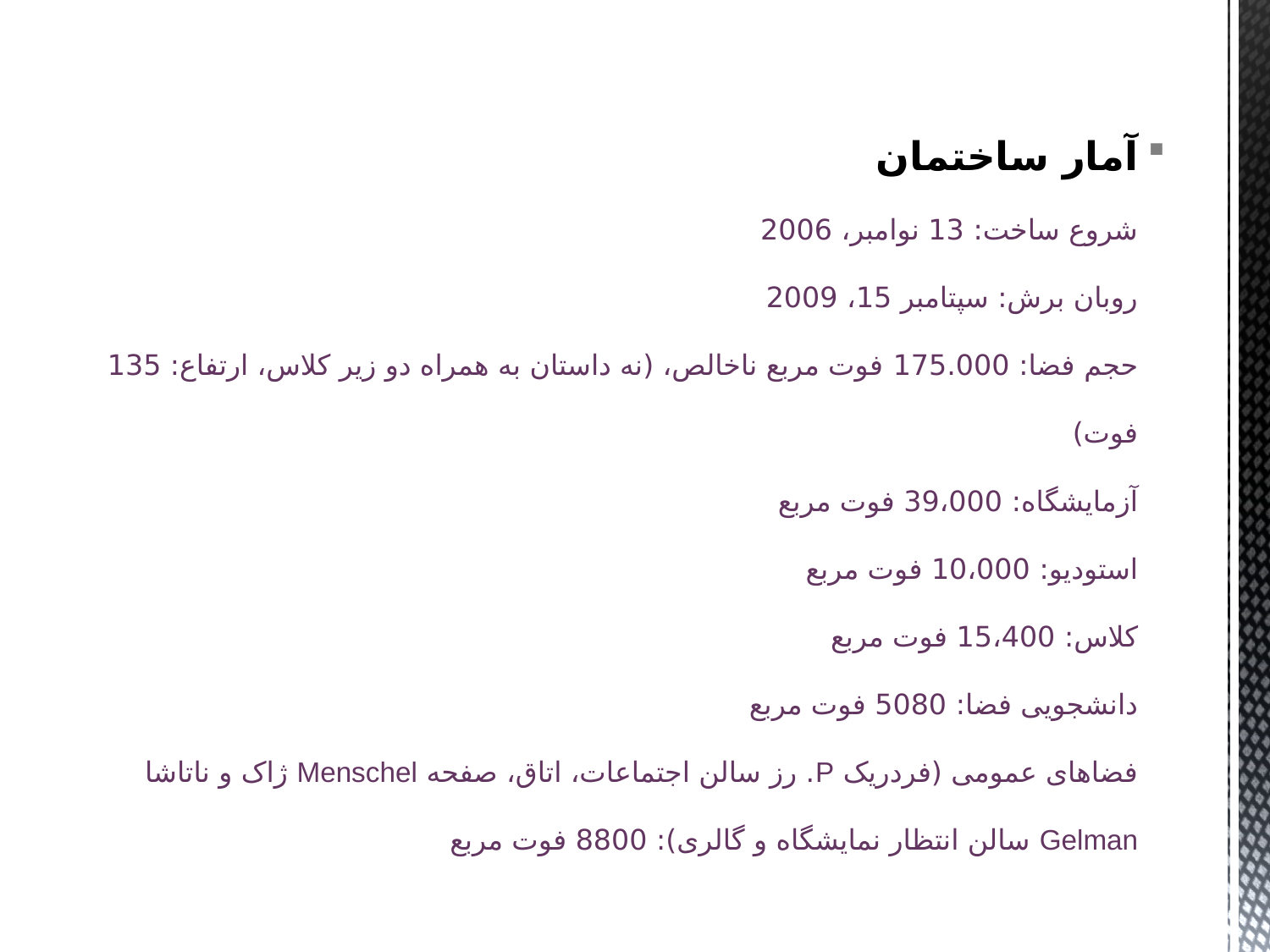

آمار ساختمان
شروع ساخت: 13 نوامبر، 2006
روبان برش: سپتامبر 15، 2009
حجم فضا: 175.000 فوت مربع ناخالص، (نه داستان به همراه دو زیر کلاس، ارتفاع: 135 فوت)
آزمایشگاه: 39،000 فوت مربع
استودیو: 10،000 فوت مربع
کلاس: 15،400 فوت مربع
دانشجویی فضا: 5080 فوت مربع
فضاهای عمومی (فردریک P. رز سالن اجتماعات، اتاق، صفحه Menschel ژاک و ناتاشا Gelman سالن انتظار نمایشگاه و گالری): 8800 فوت مربع